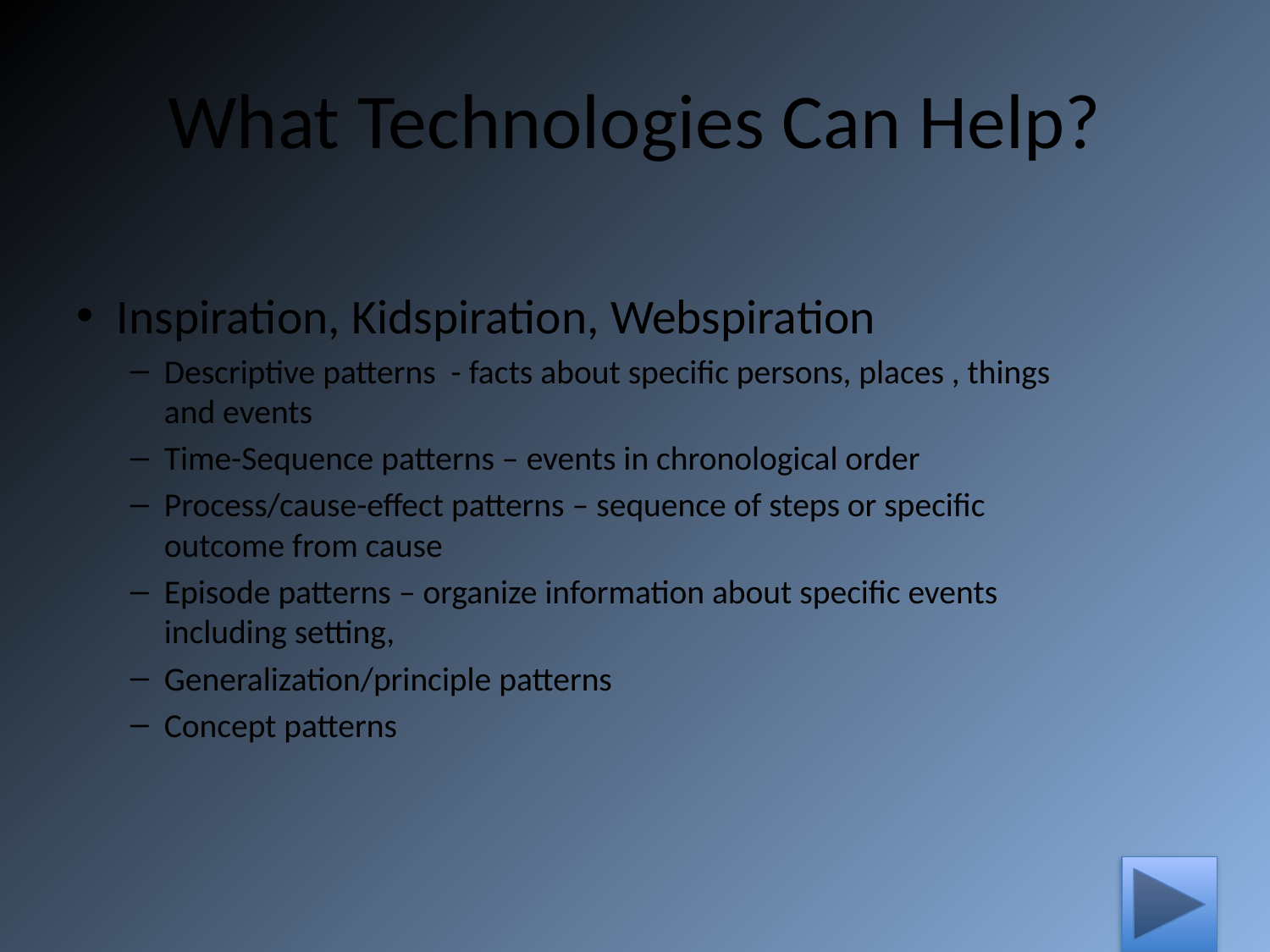

# What Technologies Can Help?

Inspiration, Kidspiration, Webspiration
Descriptive patterns  - facts about specific persons, places , things and events
Time-Sequence patterns – events in chronological order
Process/cause-effect patterns – sequence of steps or specific outcome from cause
Episode patterns – organize information about specific events including setting,
Generalization/principle patterns
Concept patterns